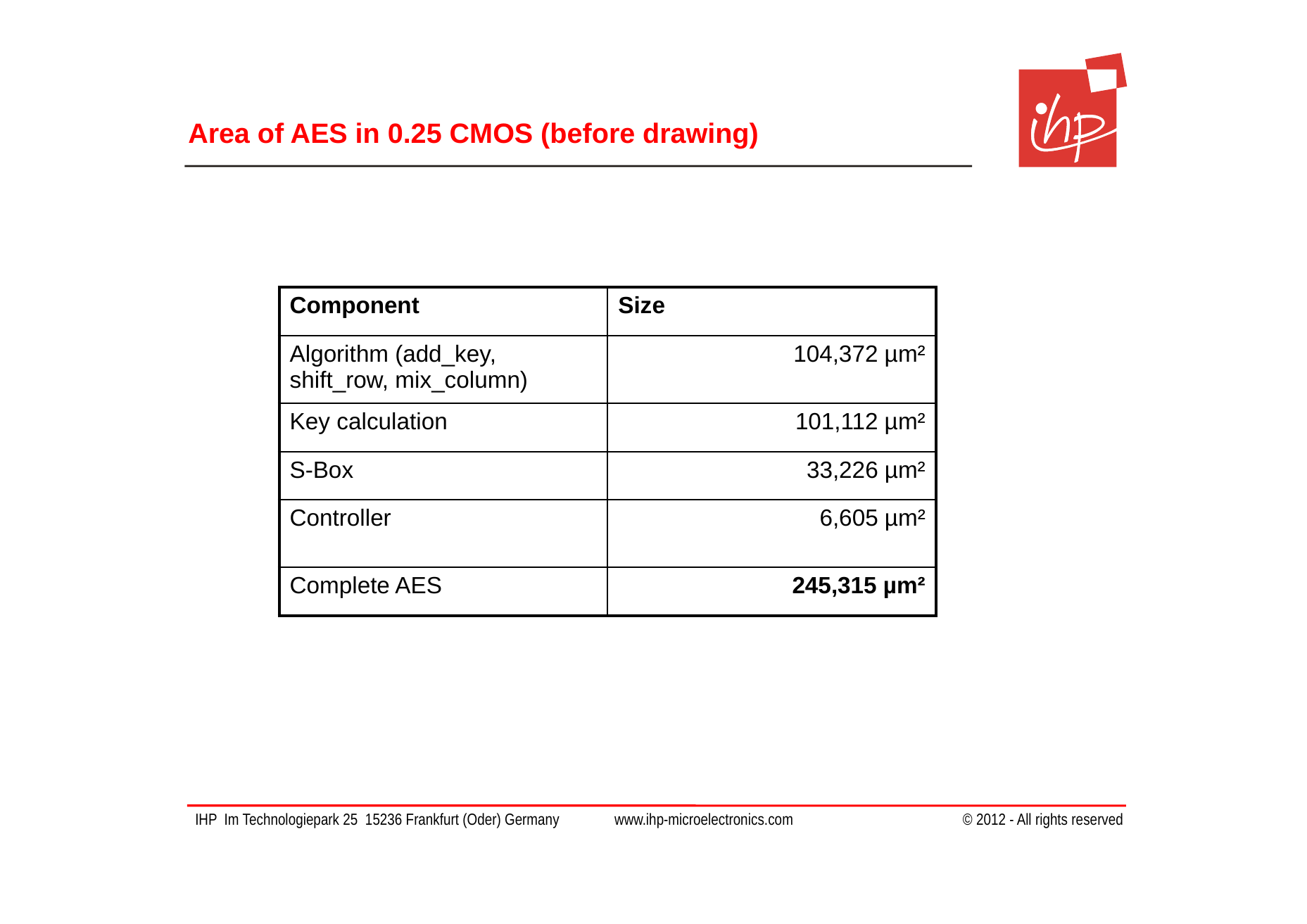

# Area of AES in 0.25 CMOS (before drawing)
| Component | Size |
| --- | --- |
| Algorithm (add\_key, shift\_row, mix\_column) | 104,372 µm² |
| Key calculation | 101,112 µm² |
| S-Box | 33,226 µm² |
| Controller | 6,605 µm² |
| Complete AES | 245,315 µm² |